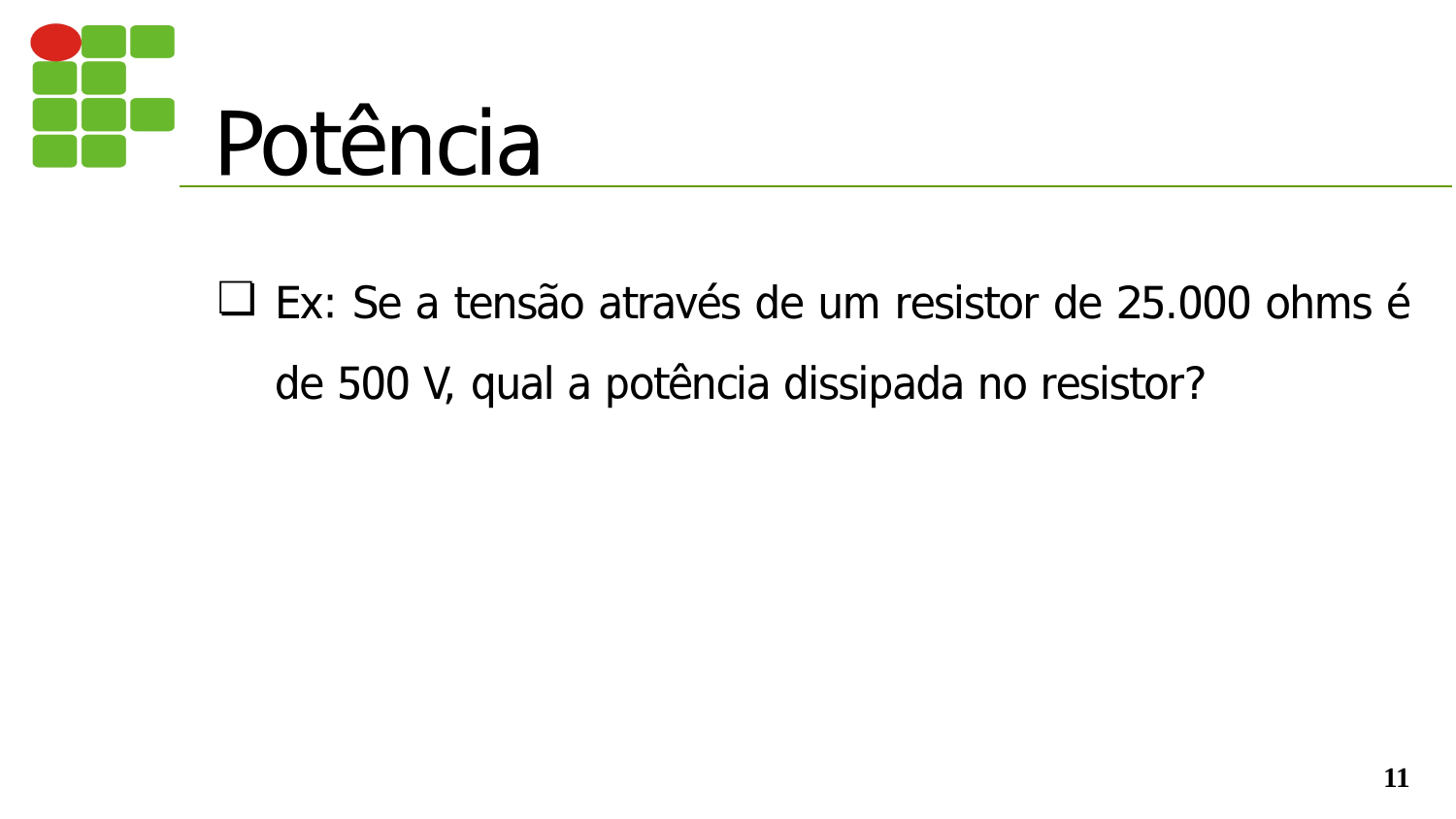

# Potência
Ex: Se a tensão através de um resistor de 25.000 ohms é de 500 V, qual a potência dissipada no resistor?
11